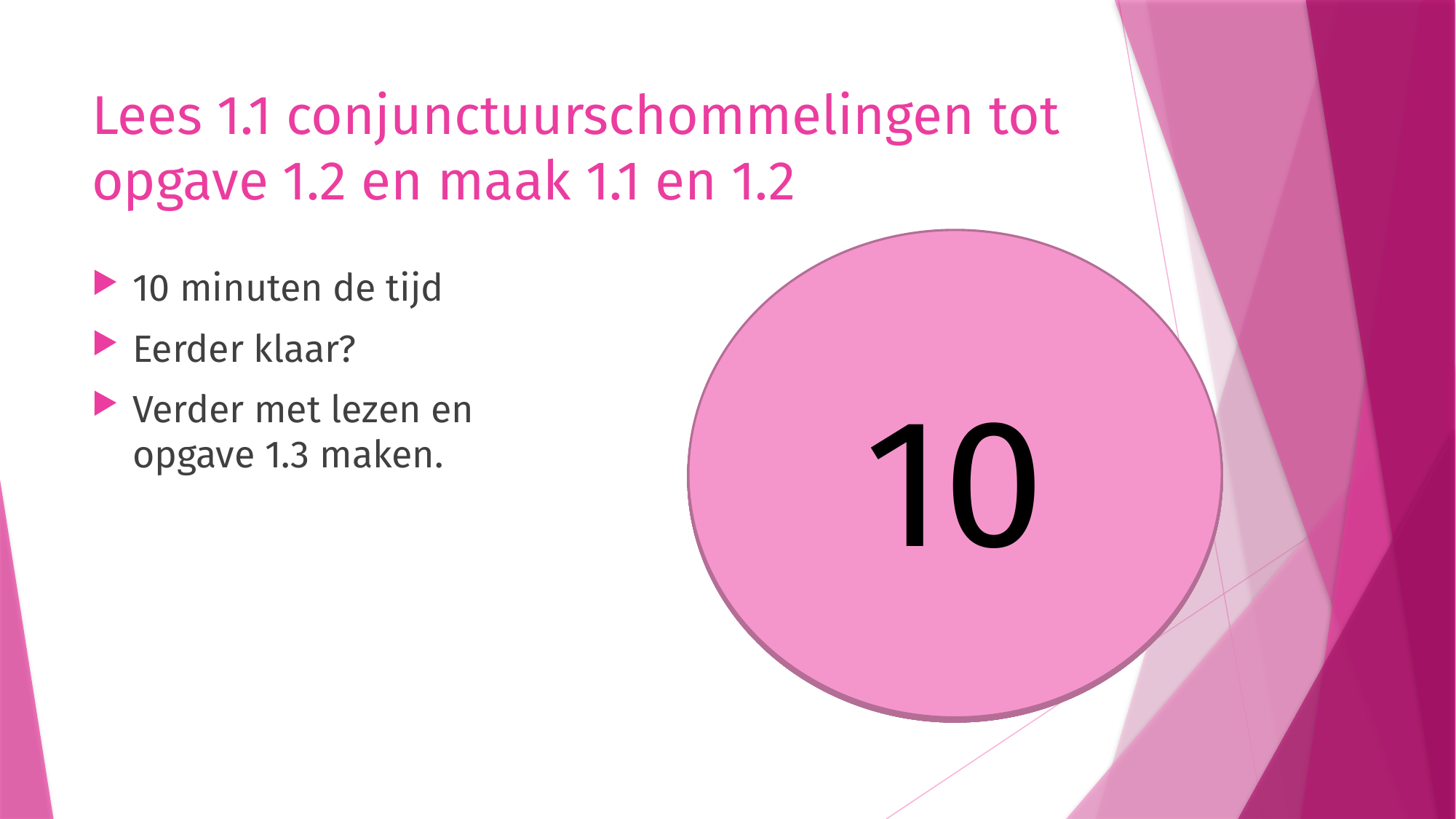

# Lees 1.1 conjunctuurschommelingen tot opgave 1.2 en maak 1.1 en 1.2
10
9
8
5
6
7
4
3
1
2
10 minuten de tijd
Eerder klaar?
Verder met lezen en opgave 1.3 maken.